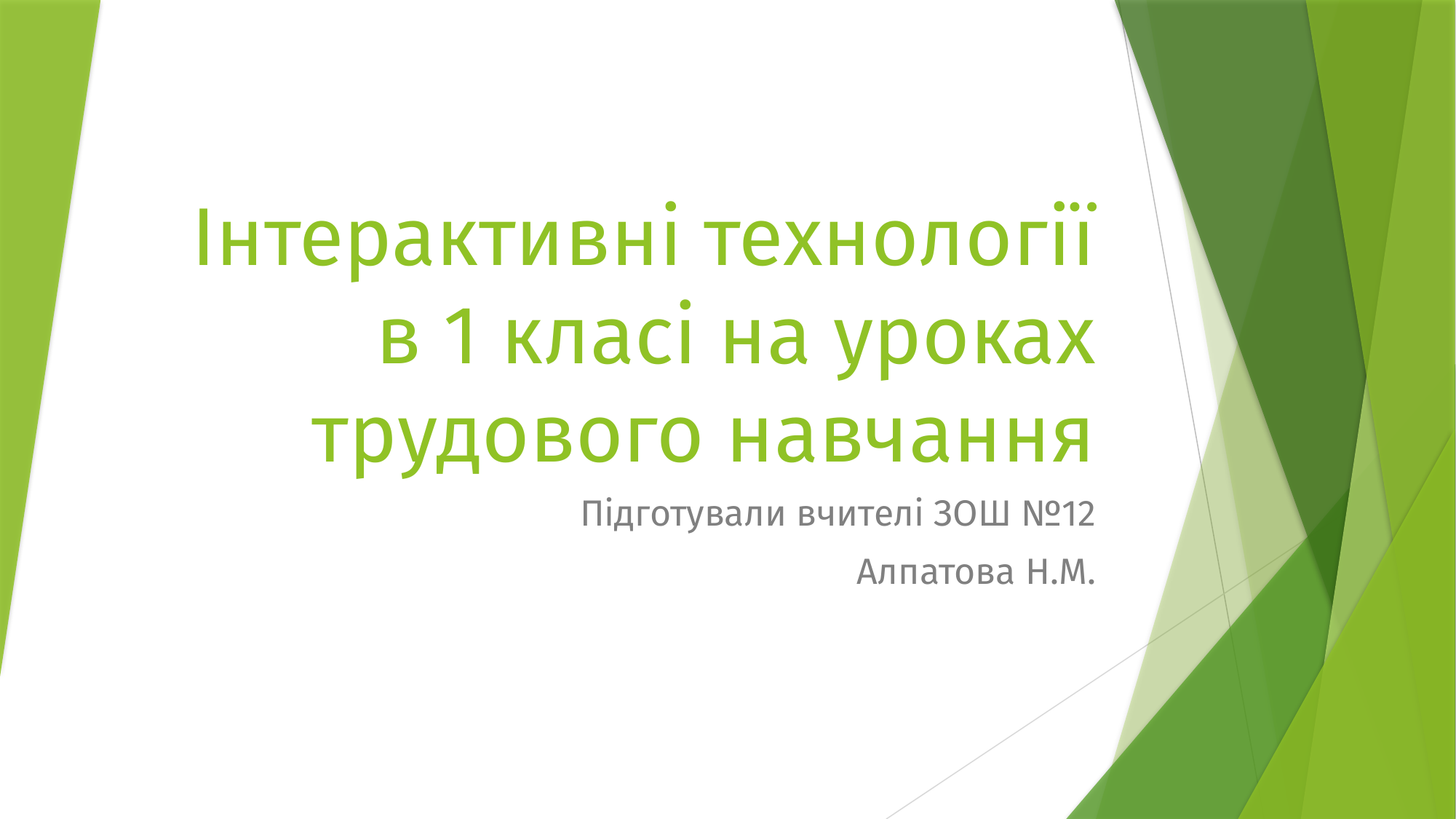

# Інтерактивні технології в 1 класі на уроках трудового навчання
Підготували вчителі ЗОШ №12
Алпатова Н.М.